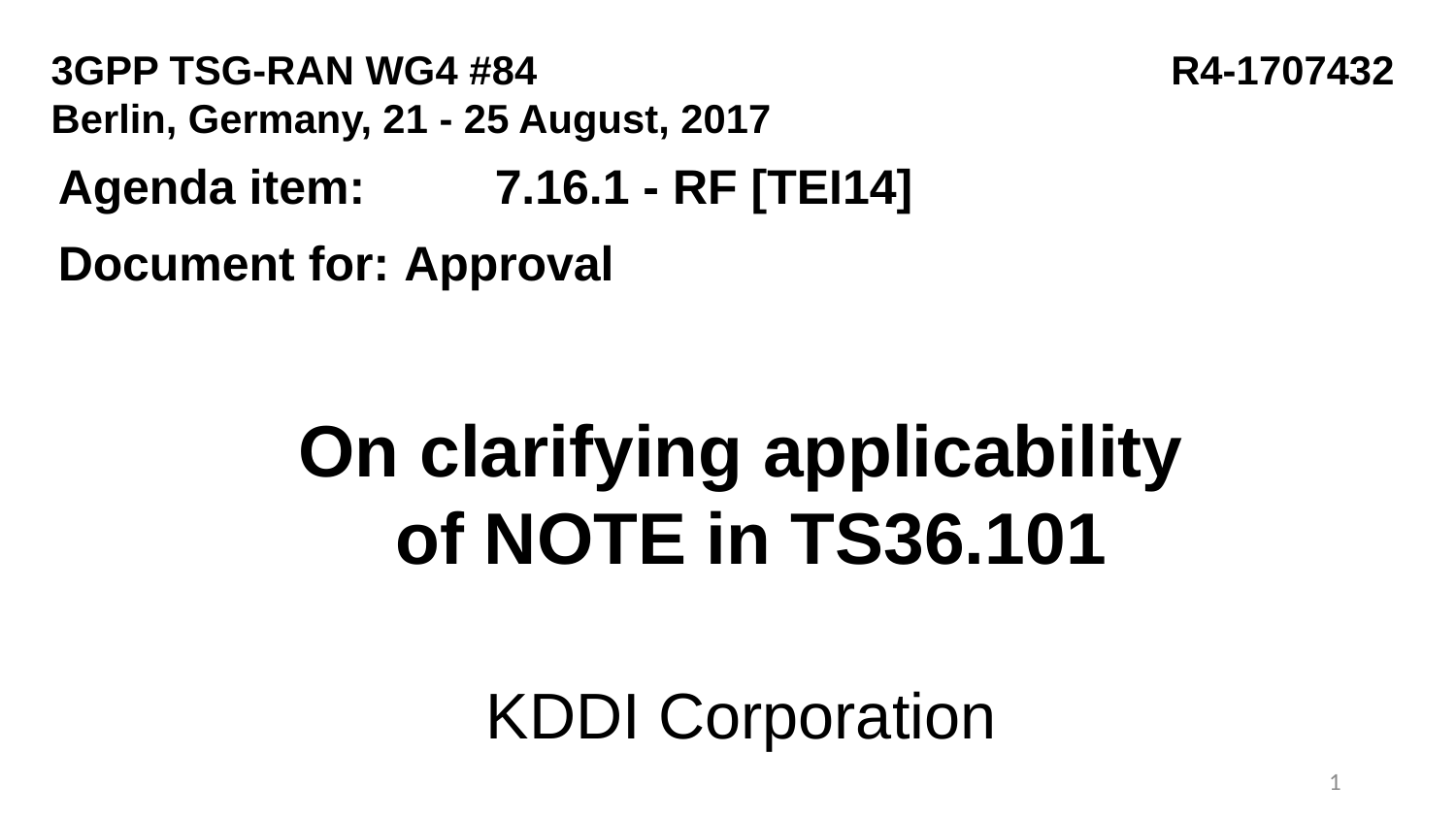

3GPP TSG-RAN WG4 #84			         R4-1707432
Berlin, Germany, 21 - 25 August, 2017
Agenda item:	7.16.1 - RF [TEI14]
Document for:	Approval

On clarifying applicability
 of NOTE in TS36.101

KDDI Corporation
1